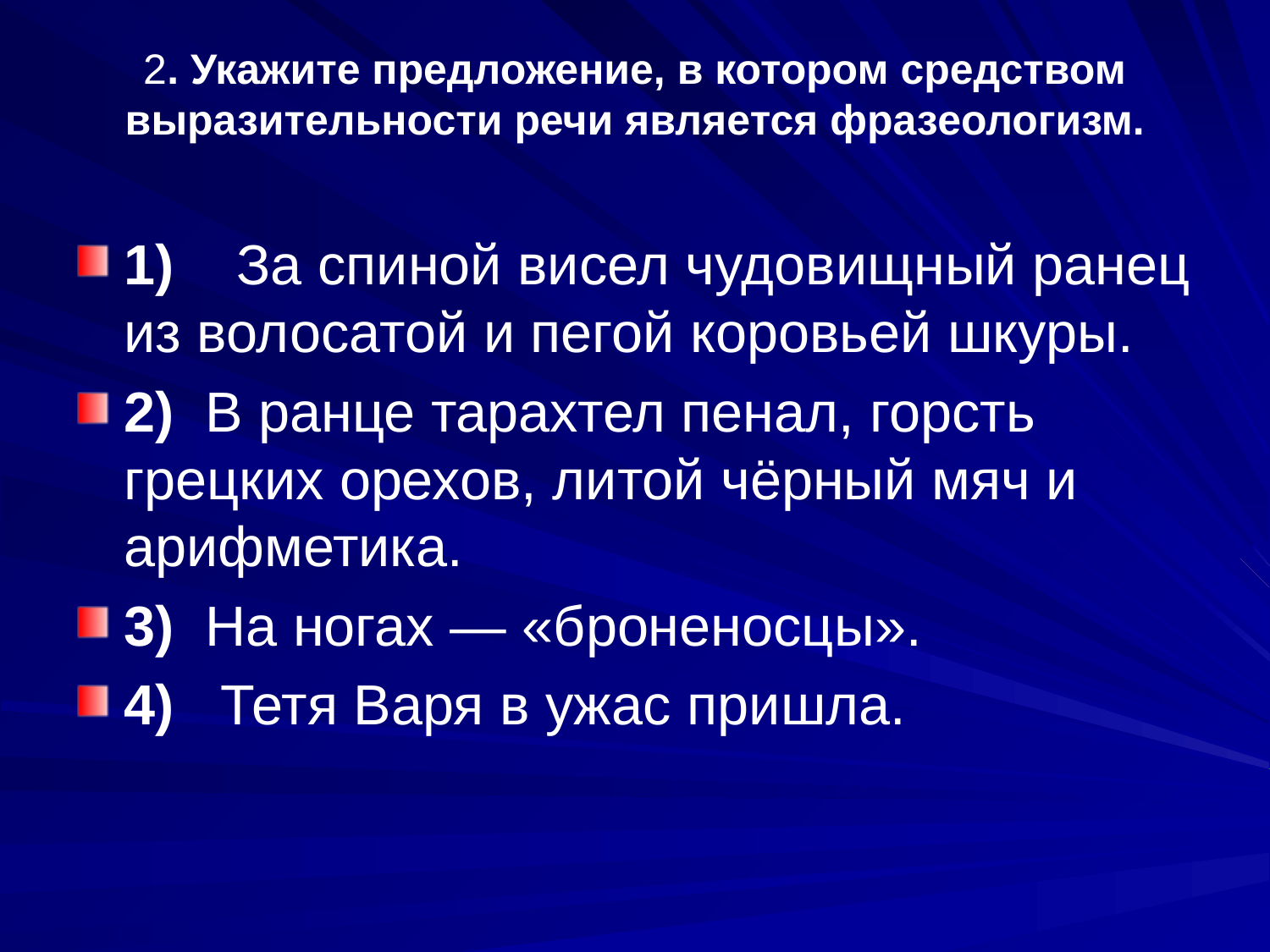

# 2. Укажите предложение, в котором средством выразительности речи является фразеологизм.
1)    За спиной висел чудовищный ранец из волосатой и пегой коровьей шкуры.
2)  В ранце тарахтел пенал, горсть грецких орехов, литой чёрный мяч и арифметика.
3)  На ногах — «броненосцы».
4)   Тетя Варя в ужас пришла.